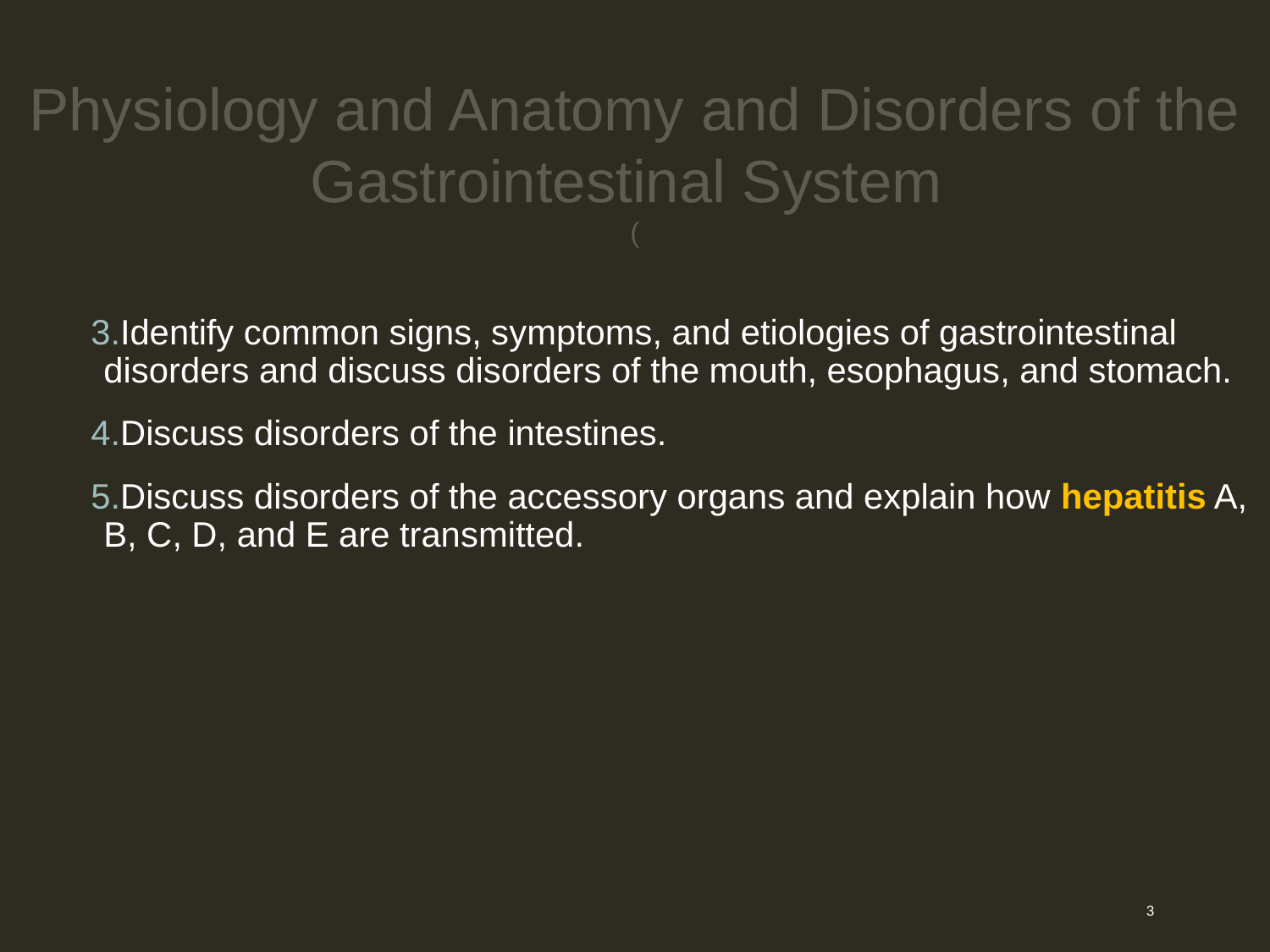

Physiology and Anatomy and Disorders of the Gastrointestinal System
(
Identify common signs, symptoms, and etiologies of gastrointestinal disorders and discuss disorders of the mouth, esophagus, and stomach.
Discuss disorders of the intestines.
Discuss disorders of the accessory organs and explain how hepatitis A, B, C, D, and E are transmitted.
 3